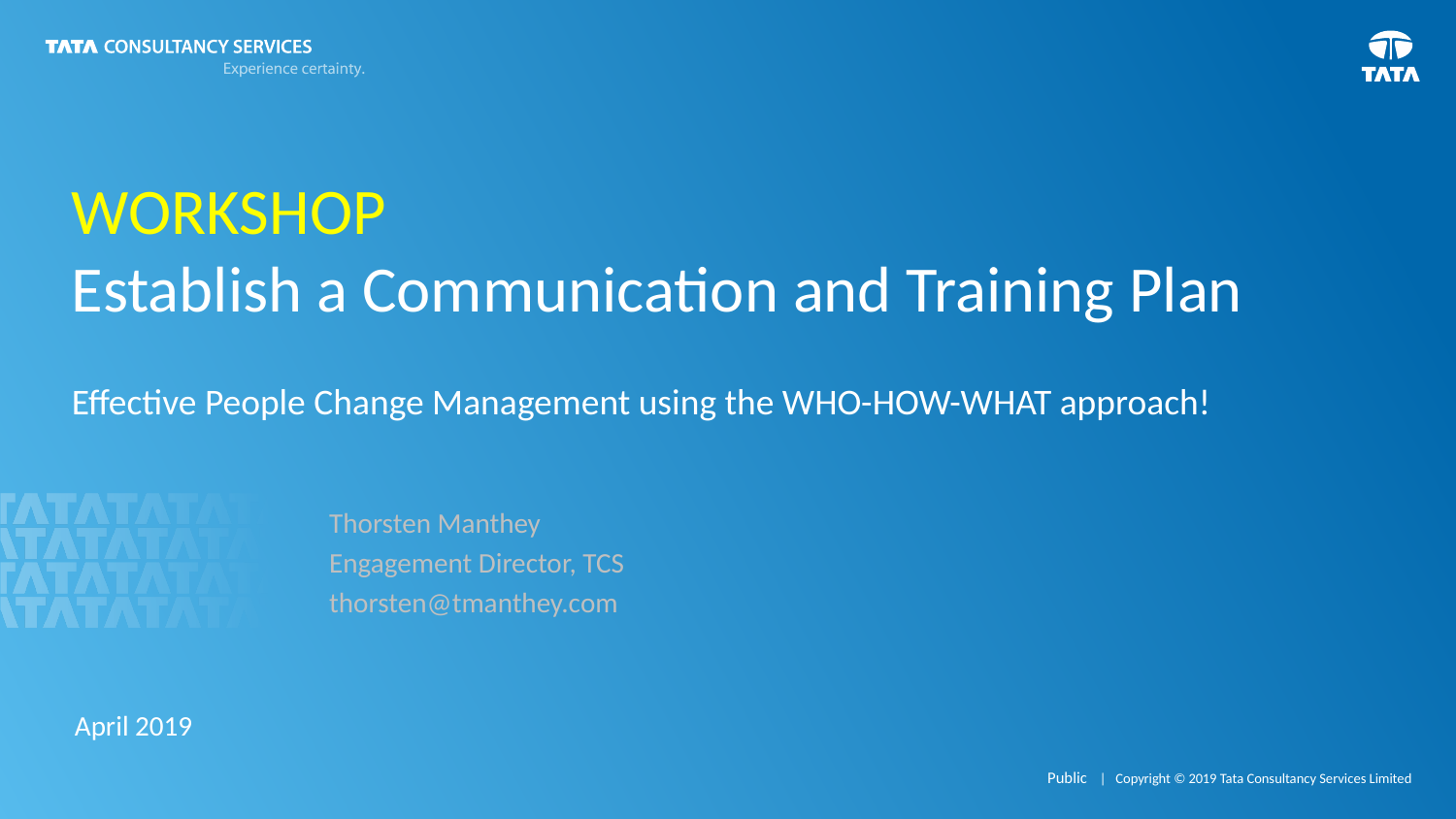

# WORKSHOP Establish a Communication and Training Plan
Effective People Change Management using the WHO-HOW-WHAT approach!

Thorsten Manthey
Engagement Director, TCS
thorsten@tmanthey.com

April 2019

Public